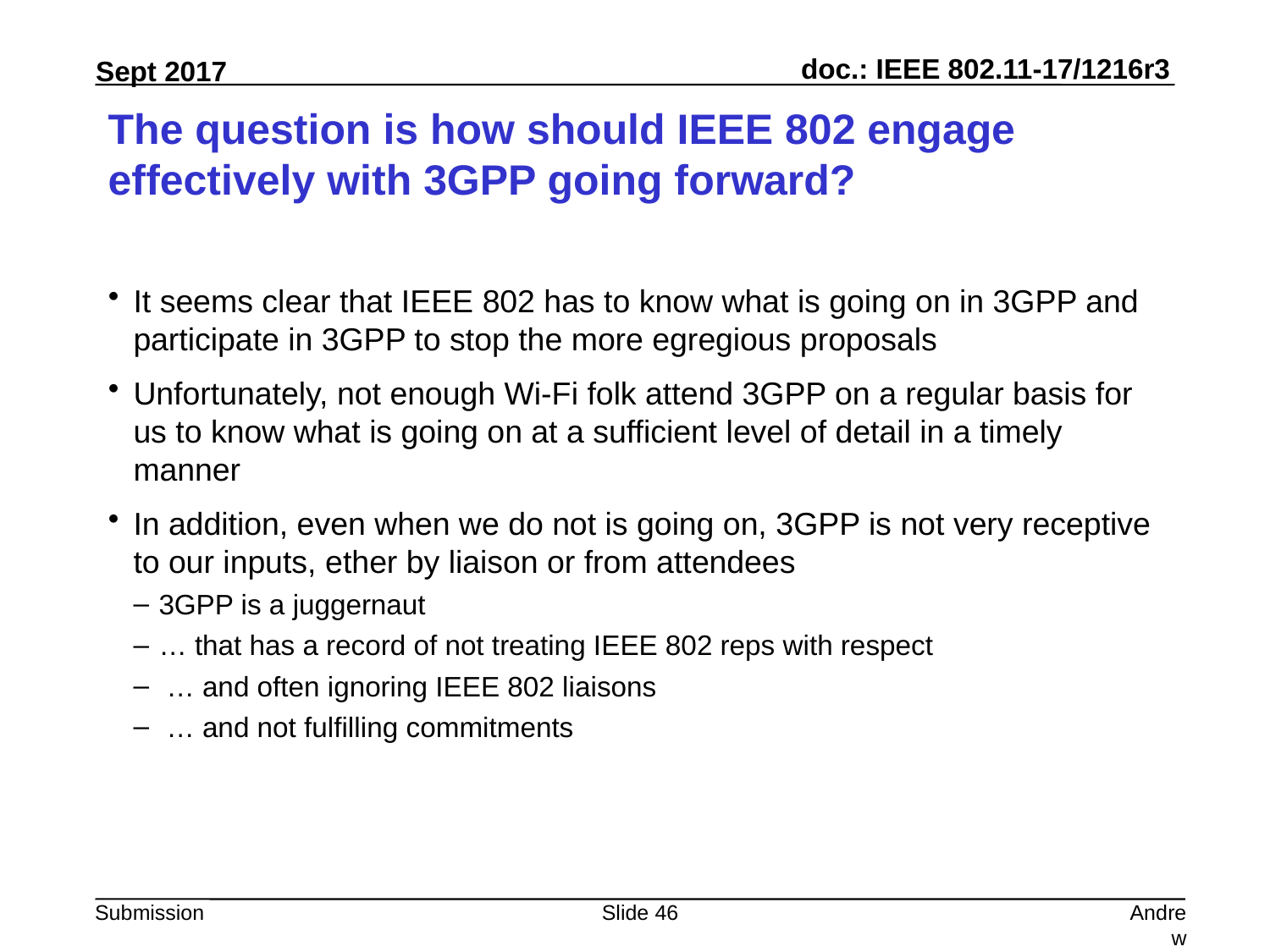

# The question is how should IEEE 802 engage effectively with 3GPP going forward?
It seems clear that IEEE 802 has to know what is going on in 3GPP and participate in 3GPP to stop the more egregious proposals
Unfortunately, not enough Wi-Fi folk attend 3GPP on a regular basis for us to know what is going on at a sufficient level of detail in a timely manner
In addition, even when we do not is going on, 3GPP is not very receptive to our inputs, ether by liaison or from attendees
3GPP is a juggernaut
… that has a record of not treating IEEE 802 reps with respect
 … and often ignoring IEEE 802 liaisons
 … and not fulfilling commitments
Slide 46
Andrew Myles, Cisco